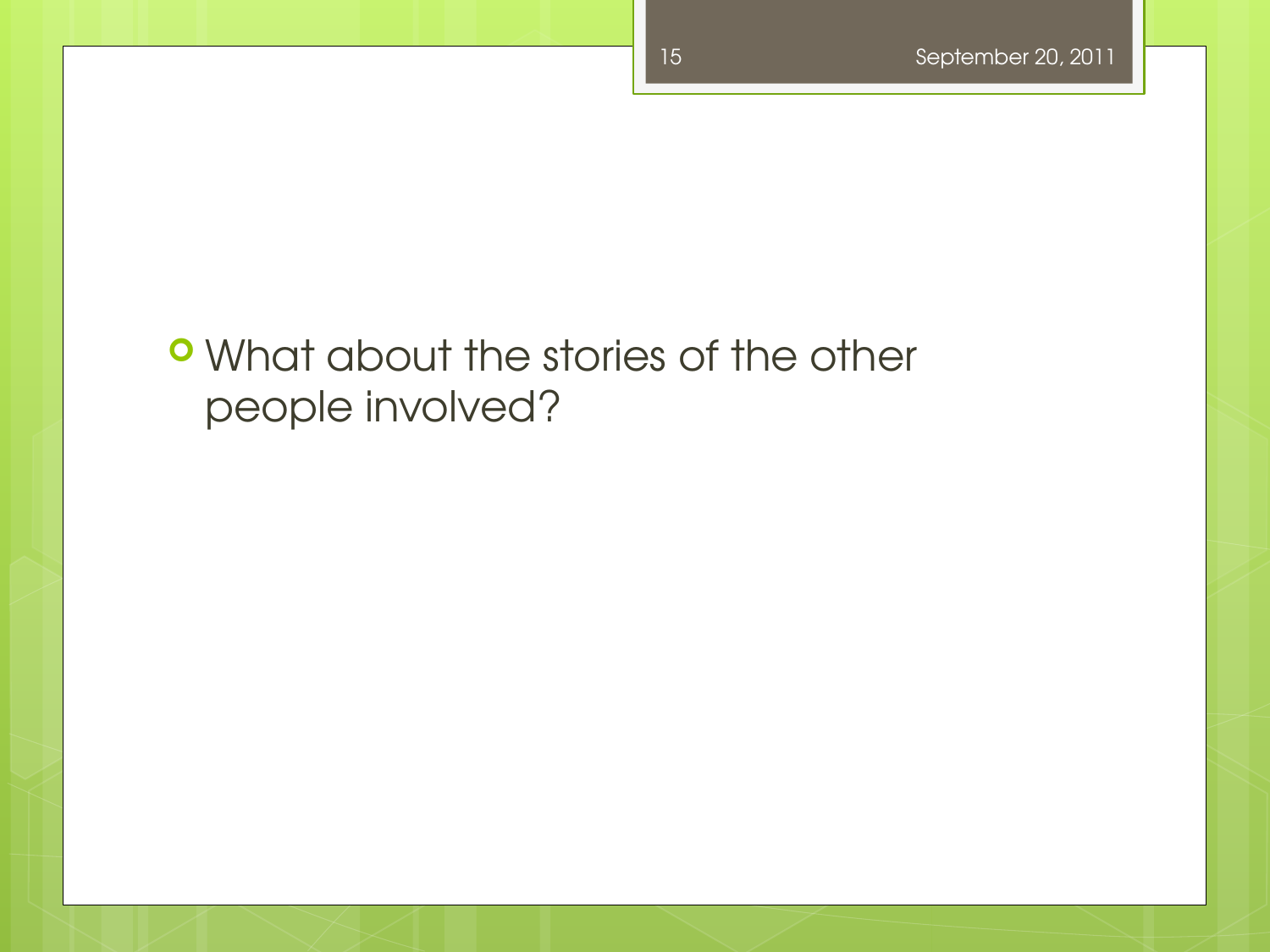

15
September 20, 2011
#
What about the stories of the other people involved?